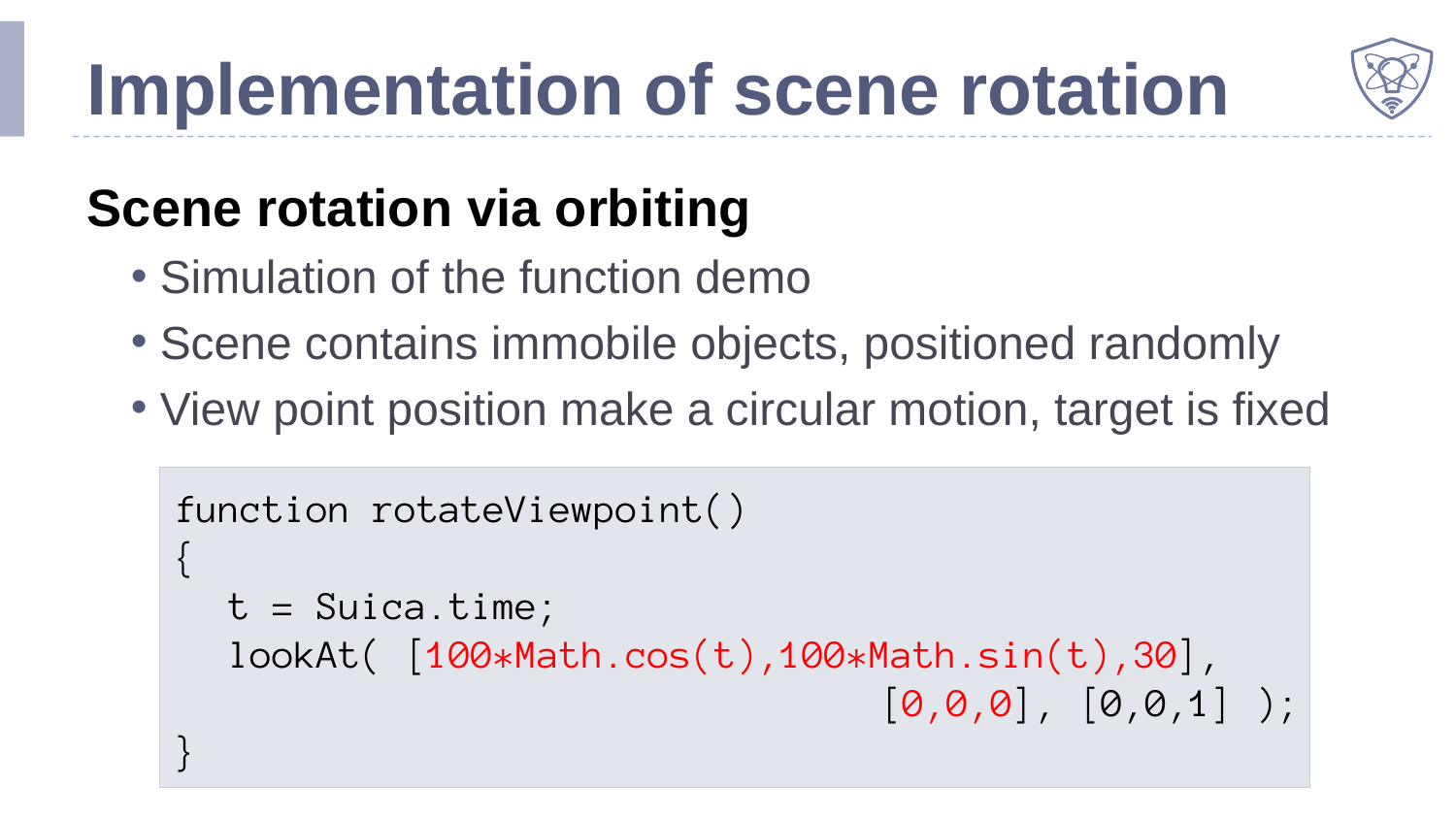

# Implementation of scene rotation
Scene rotation via orbiting
Simulation of the function demo
Scene contains immobile objects, positioned randomly
View point position make a circular motion, target is fixed
function rotateViewpoint()
{
	t = Suica.time;
	lookAt( [100*Math.cos(t),100*Math.sin(t),30],
                                [0,0,0], [0,0,1] );
}